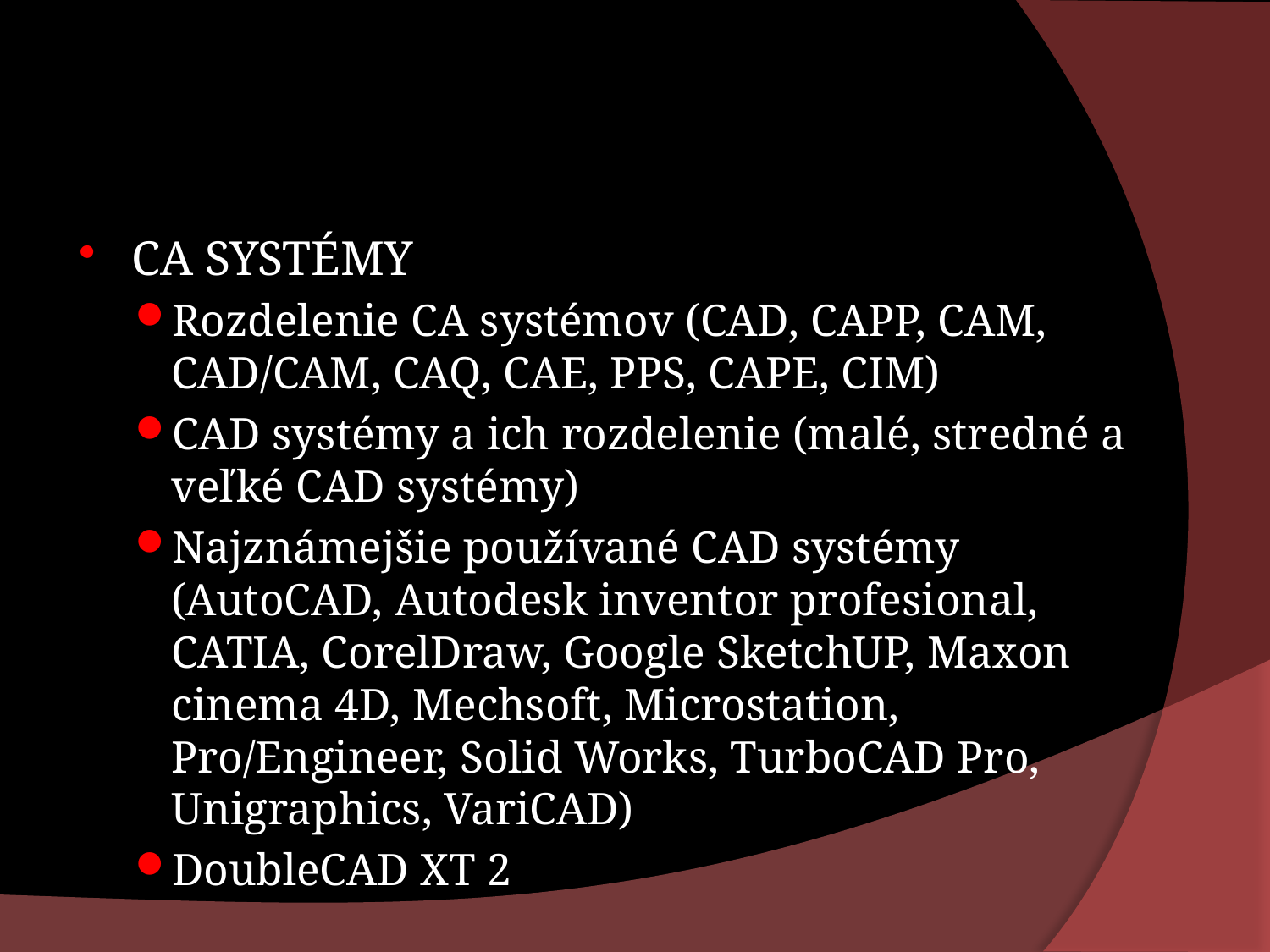

#
CA SYSTÉMY
Rozdelenie CA systémov (CAD, CAPP, CAM, CAD/CAM, CAQ, CAE, PPS, CAPE, CIM)
CAD systémy a ich rozdelenie (malé, stredné a veľké CAD systémy)
Najznámejšie používané CAD systémy (AutoCAD, Autodesk inventor profesional, CATIA, CorelDraw, Google SketchUP, Maxon cinema 4D, Mechsoft, Microstation, Pro/Engineer, Solid Works, TurboCAD Pro, Unigraphics, VariCAD)
DoubleCAD XT 2